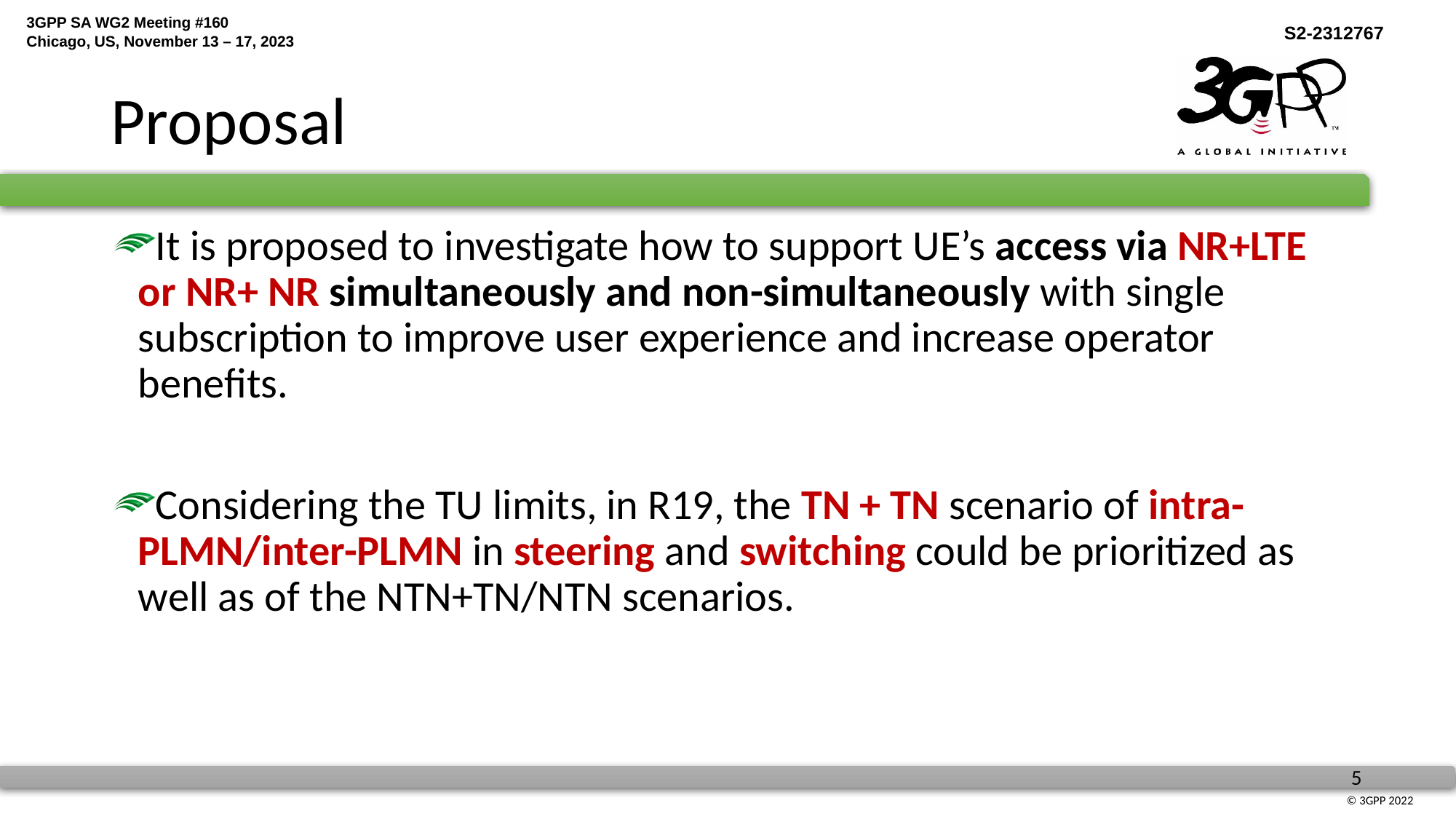

# Proposal
It is proposed to investigate how to support UE’s access via NR+LTE or NR+ NR simultaneously and non-simultaneously with single subscription to improve user experience and increase operator benefits.

Considering the TU limits, in R19, the TN + TN scenario of intra-PLMN/inter-PLMN in steering and switching could be prioritized as well as of the NTN+TN/NTN scenarios.